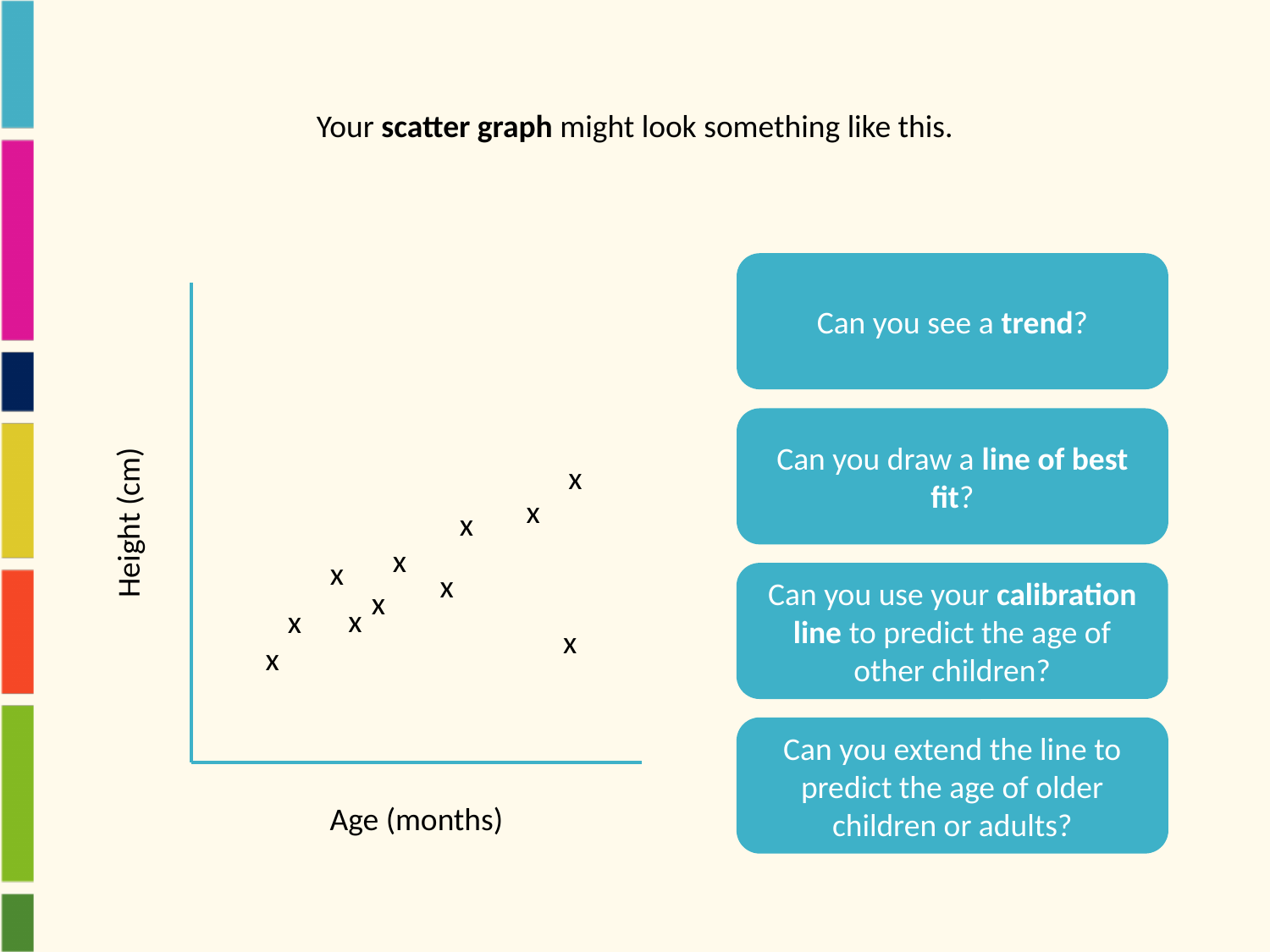

Your scatter graph might look something like this.
Can you see a trend?
x
x
Height (cm)
x
x
x
x
x
x
x
x
x
Age (months)
Can you draw a line of best fit?
Can you use your calibration line to predict the age of other children?
Can you extend the line to predict the age of older children or adults?